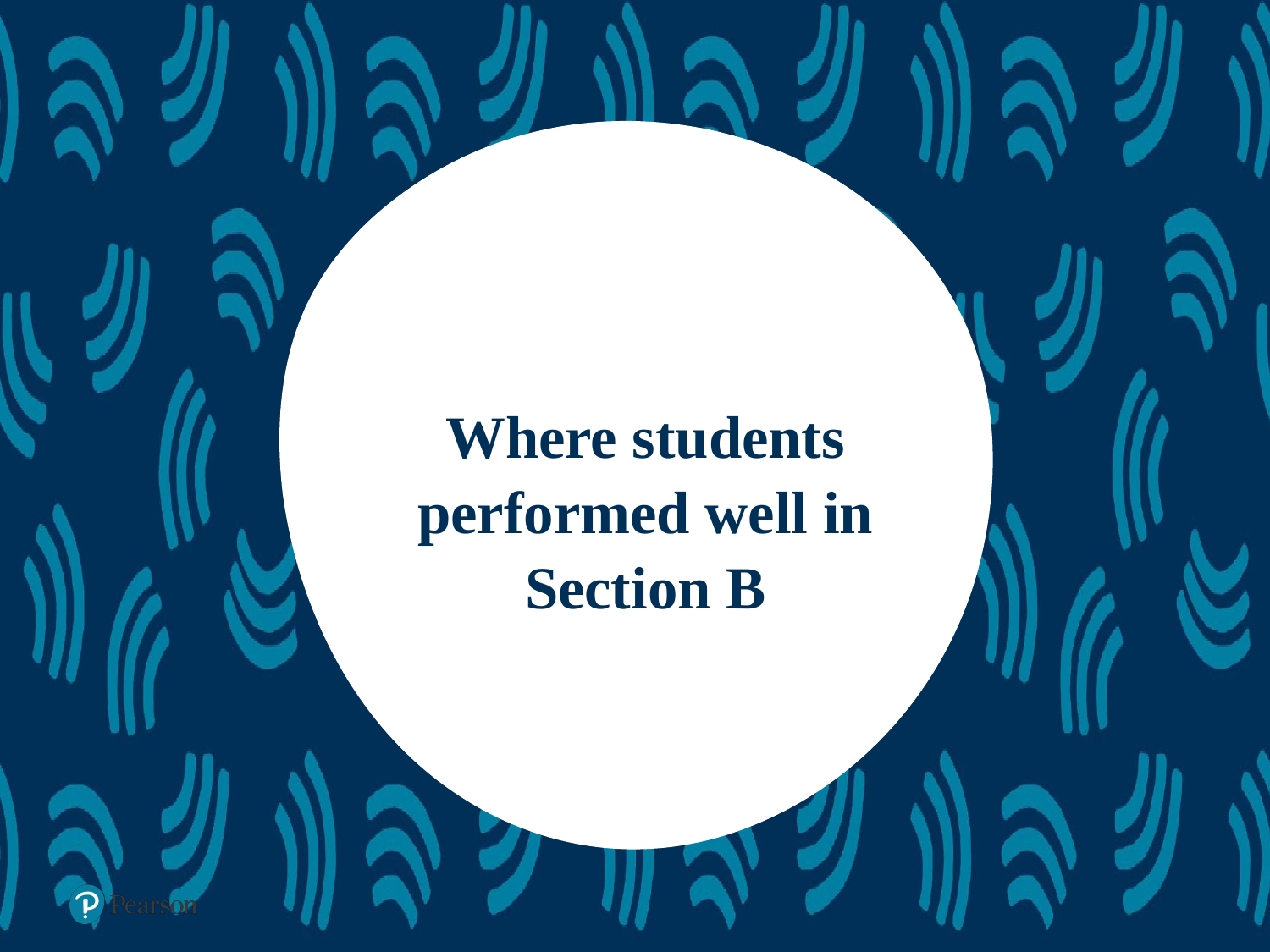

# Where students performed well in Section B